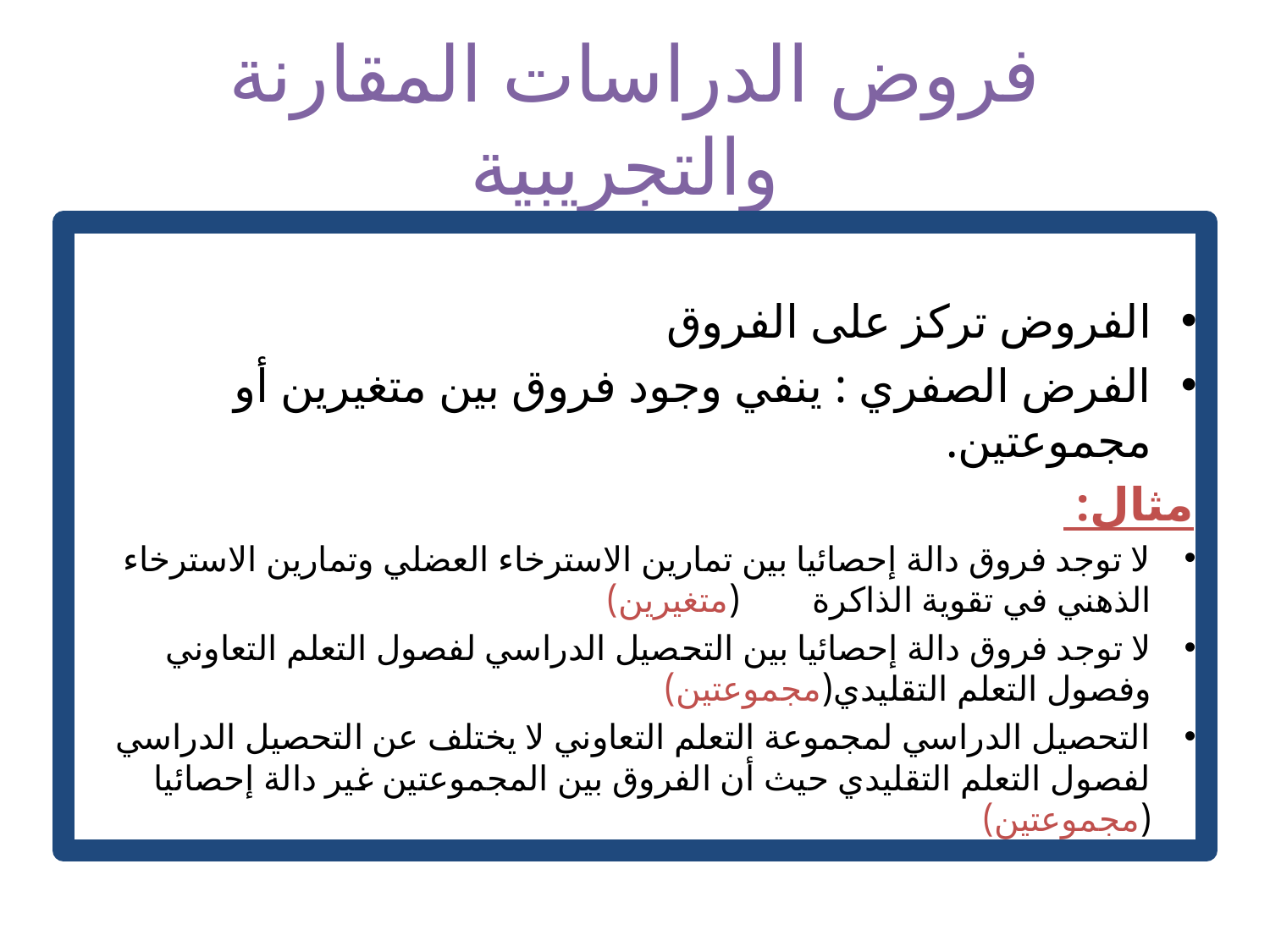

# فروض الدراسات المقارنة والتجريبية

الفروض تركز على الفروق
الفرض الصفري : ينفي وجود فروق بين متغيرين أو مجموعتين.
مثال:
لا توجد فروق دالة إحصائيا بين تمارين الاسترخاء العضلي وتمارين الاسترخاء الذهني في تقوية الذاكرة		(متغيرين)
لا توجد فروق دالة إحصائيا بين التحصيل الدراسي لفصول التعلم التعاوني وفصول التعلم التقليدي	(مجموعتين)
التحصيل الدراسي لمجموعة التعلم التعاوني لا يختلف عن التحصيل الدراسي لفصول التعلم التقليدي حيث أن الفروق بين المجموعتين غير دالة إحصائيا 	(مجموعتين)